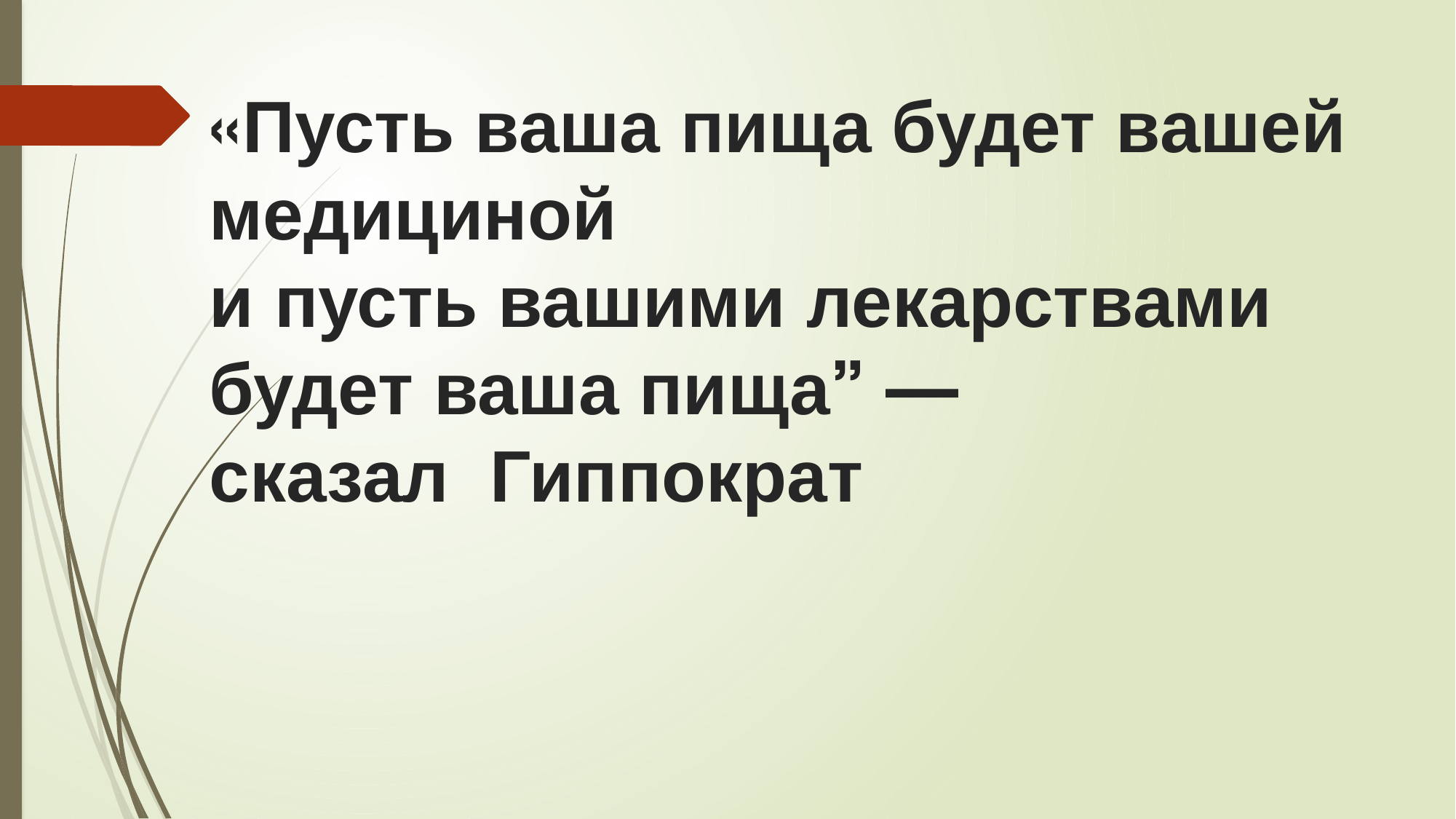

# «Пусть ваша пища будет вашей медициной и пусть вашими лекарствами будет ваша пища” — сказал  Гиппократ